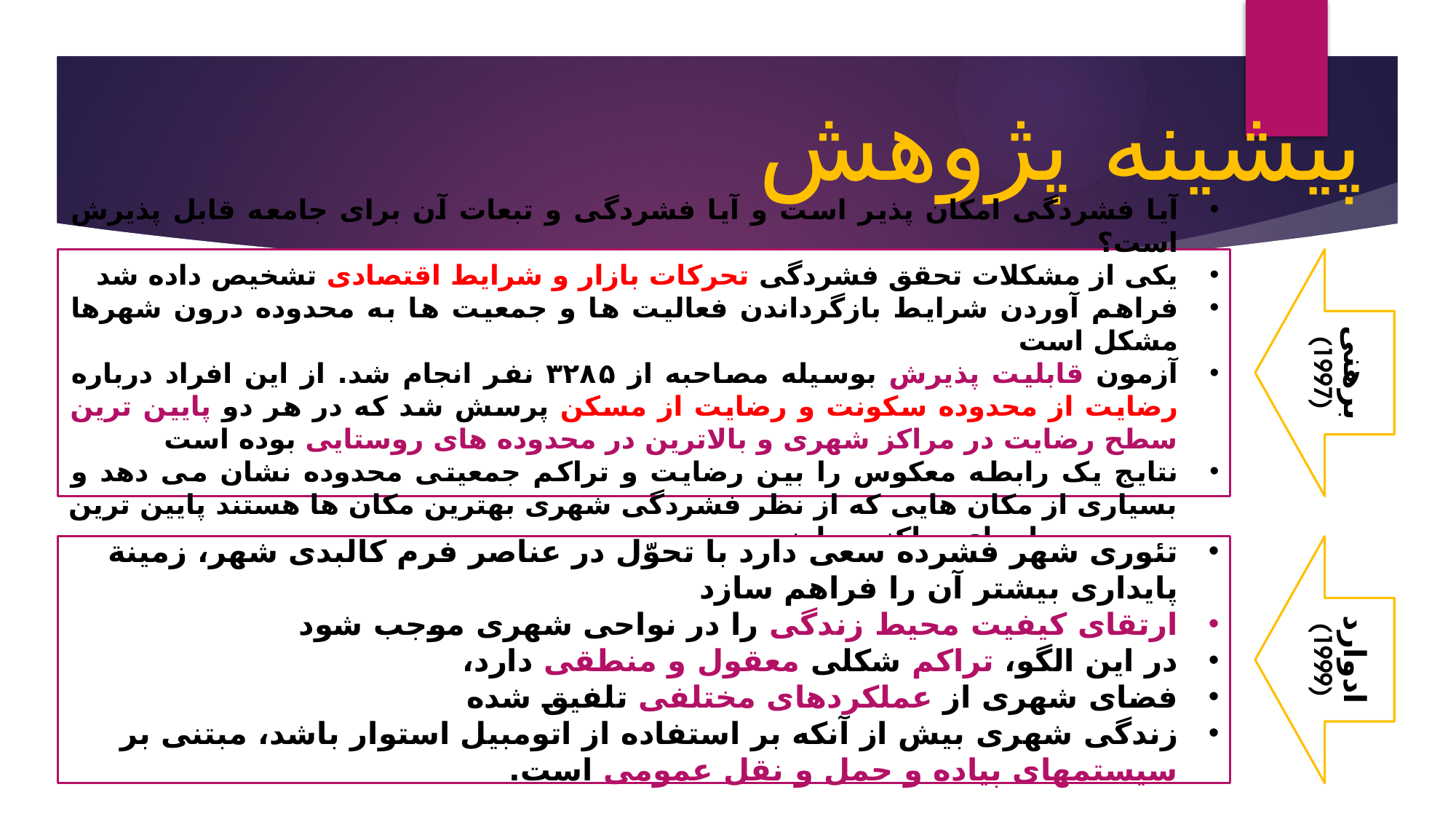

پیشینه پژوهش
آیا فشردگی امکان پذیر است و آیا فشردگی و تبعات آن برای جامعه قابل پذیرش است؟
یکی از مشکلات تحقق فشردگی تحرکات بازار و شرایط اقتصادی تشخیص داده شد
فراهم آوردن شرایط بازگرداندن فعالیت ها و جمعیت ها به محدوده درون شهرها مشکل است
آزمون قابلیت پذیرش بوسیله مصاحبه از ۳۲۸۵ نفر انجام شد. از این افراد درباره رضایت از محدوده سکونت و رضایت از مسکن پرسش شد که در هر دو پایین ترین سطح رضایت در مراکز شهری و بالاترین در محدوده های روستایی بوده است
نتایج یک رابطه معکوس را بین رضایت و تراکم جمعیتی محدوده نشان می دهد و بسیاری از مکان هایی که از نظر فشردگی شهری بهترین مکان ها هستند پایین ترین محبوبیت را برای ساکنین دارند.
برهنی
(1997)
تئوری شهر فشرده سعی دارد با تحوّل در عناصر فرم کالبدی شهر، زمینة پایداری بیشتر آن را فراهم سازد
ارتقای کیفیت محیط زندگی را در نواحی شهری موجب شود
در این الگو، تراکم شكلی معقول و منطقی دارد،
فضای شهری از عملكردهای مختلفی تلفیق شده
زندگی شهری بیش از آنكه بر استفاده از اتومبیل استوار باشد، مبتنی بر سیستمهای پیاده و حمل و نقل عمومی است.
ادوارد
(1999)